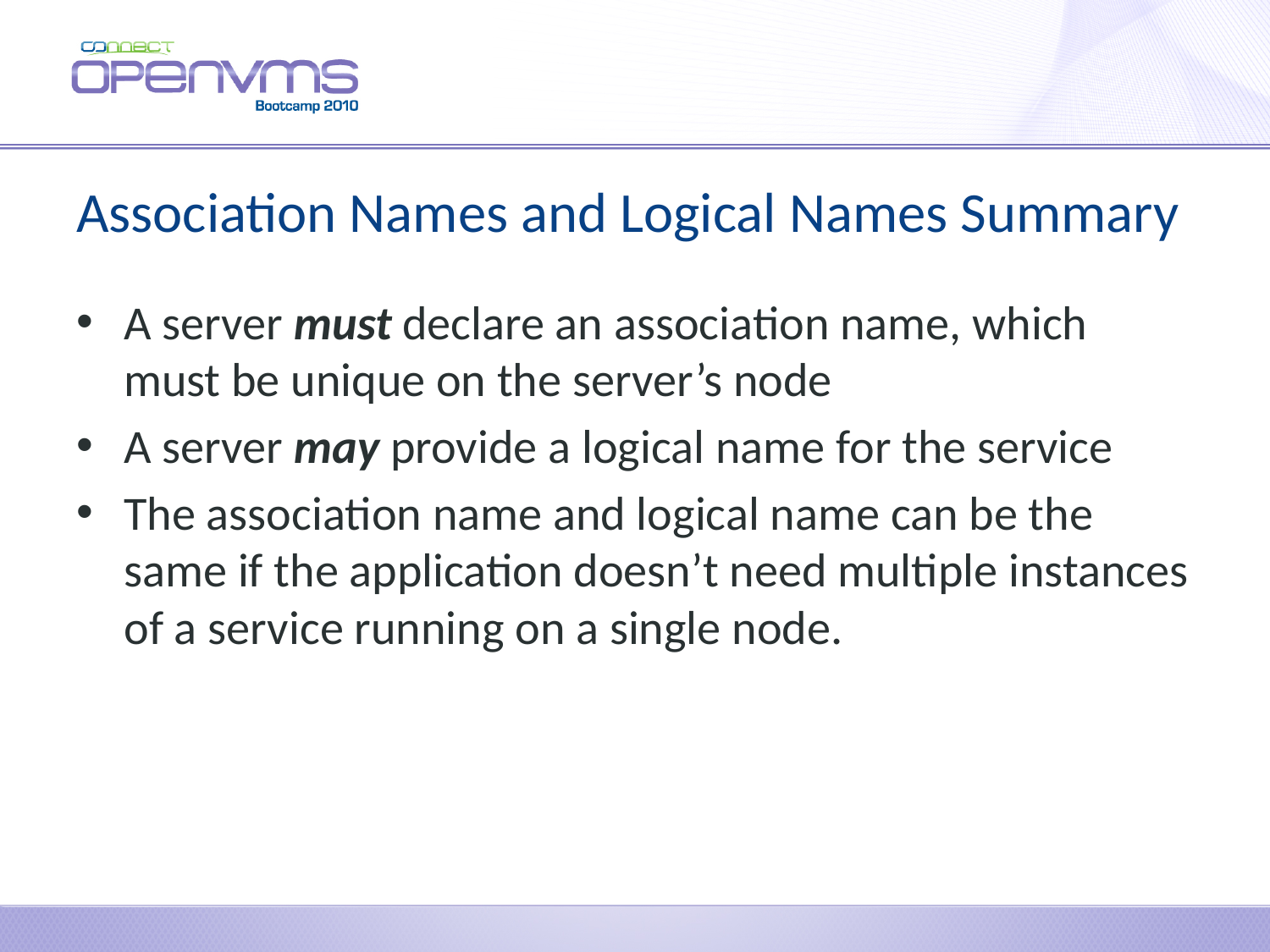

# Association Names and Logical Names Summary
A server must declare an association name, which must be unique on the server’s node
A server may provide a logical name for the service
The association name and logical name can be the same if the application doesn’t need multiple instances of a service running on a single node.